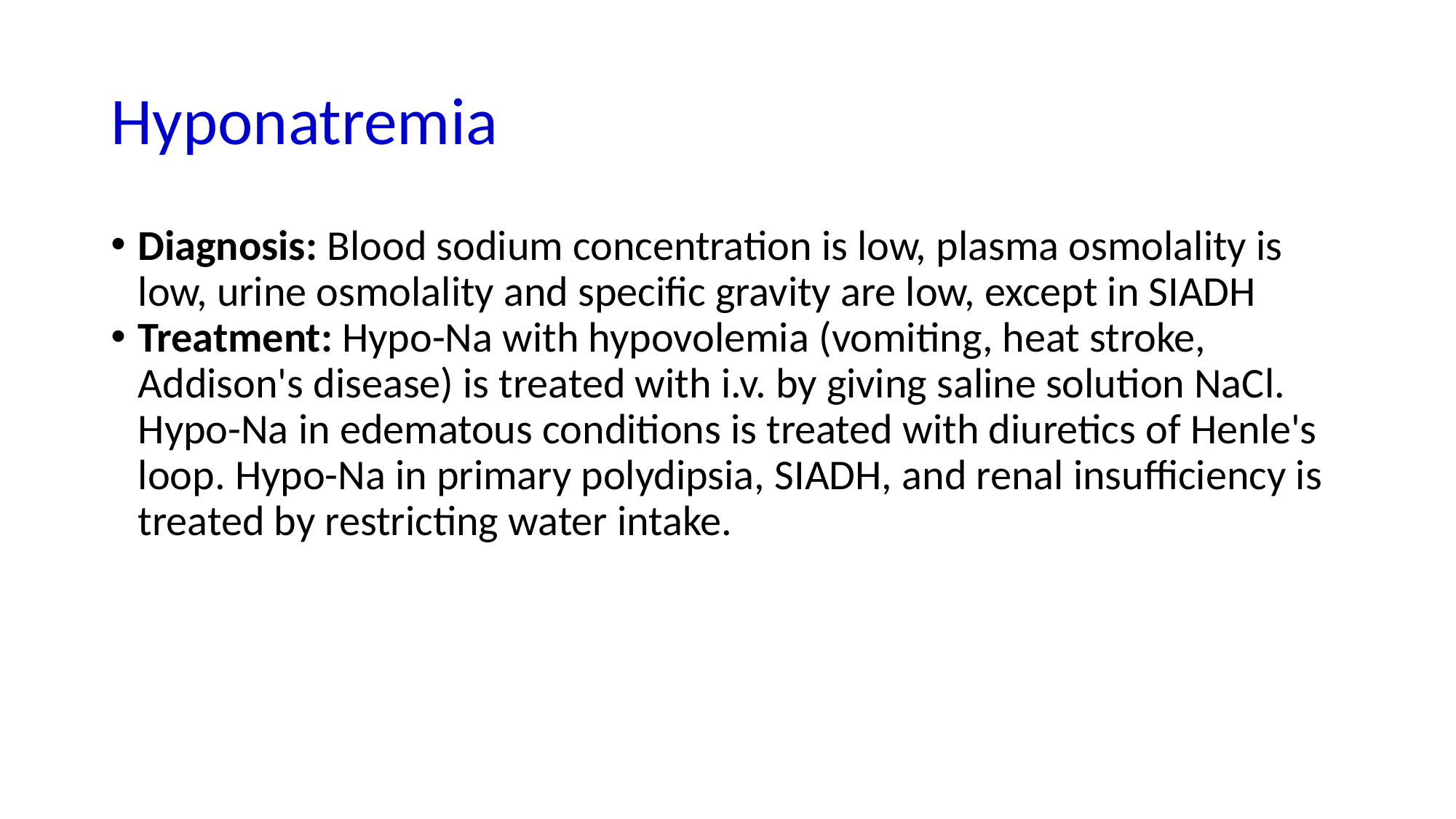

# Hyponatremia
Diagnosis: Blood sodium concentration is low, plasma osmolality is low, urine osmolality and specific gravity are low, except in SIADH
Treatment: Hypo-Na with hypovolemia (vomiting, heat stroke, Addison's disease) is treated with i.v. by giving saline solution NaCl. Hypo-Na in edematous conditions is treated with diuretics of Henle's loop. Hypo-Na in primary polydipsia, SIADH, and renal insufficiency is treated by restricting water intake.